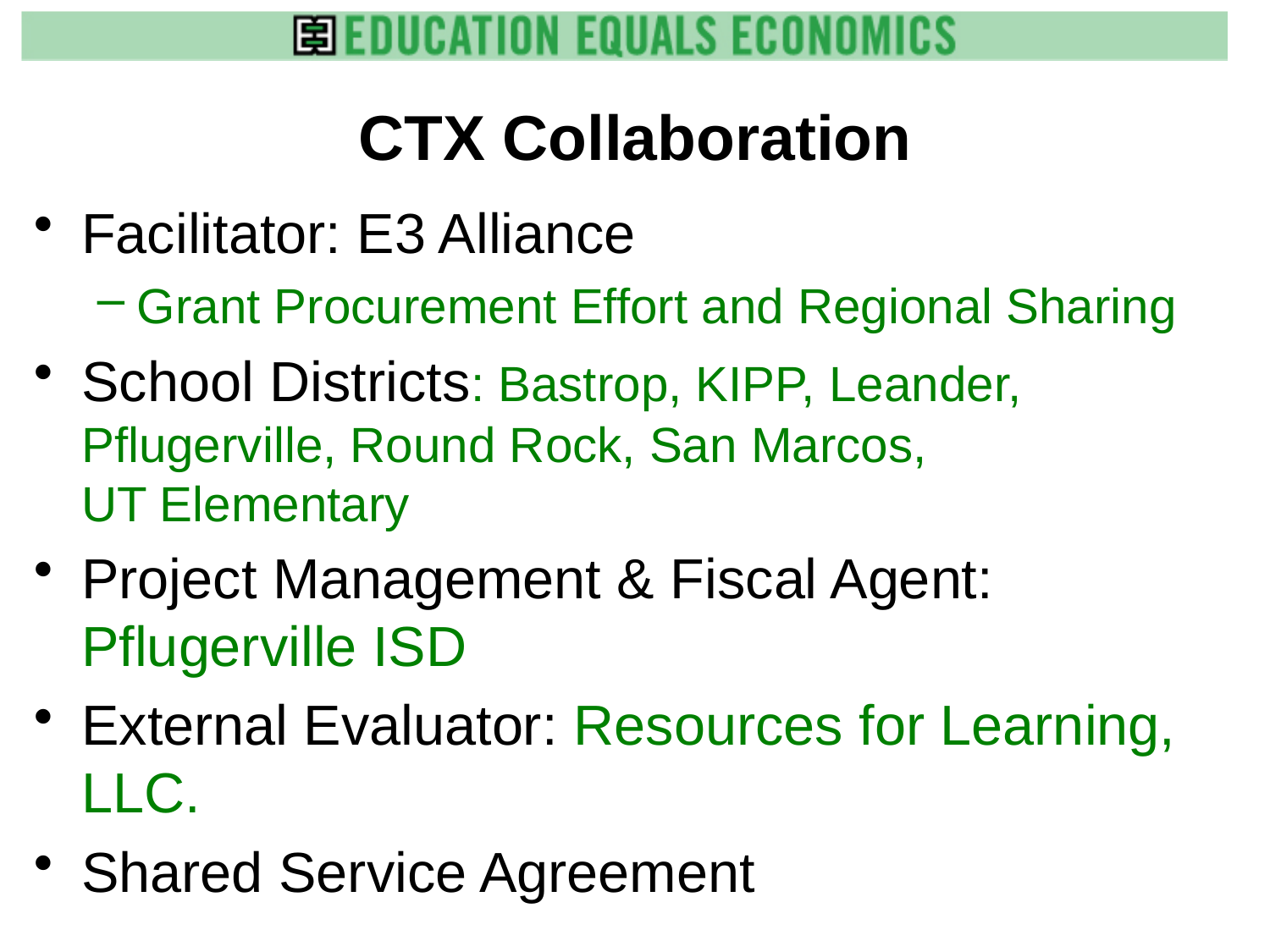

# CTX Collaboration
Facilitator: E3 Alliance
Grant Procurement Effort and Regional Sharing
School Districts: Bastrop, KIPP, Leander, Pflugerville, Round Rock, San Marcos,
UT Elementary
Project Management & Fiscal Agent: Pflugerville ISD
External Evaluator: Resources for Learning, LLC.
Shared Service Agreement